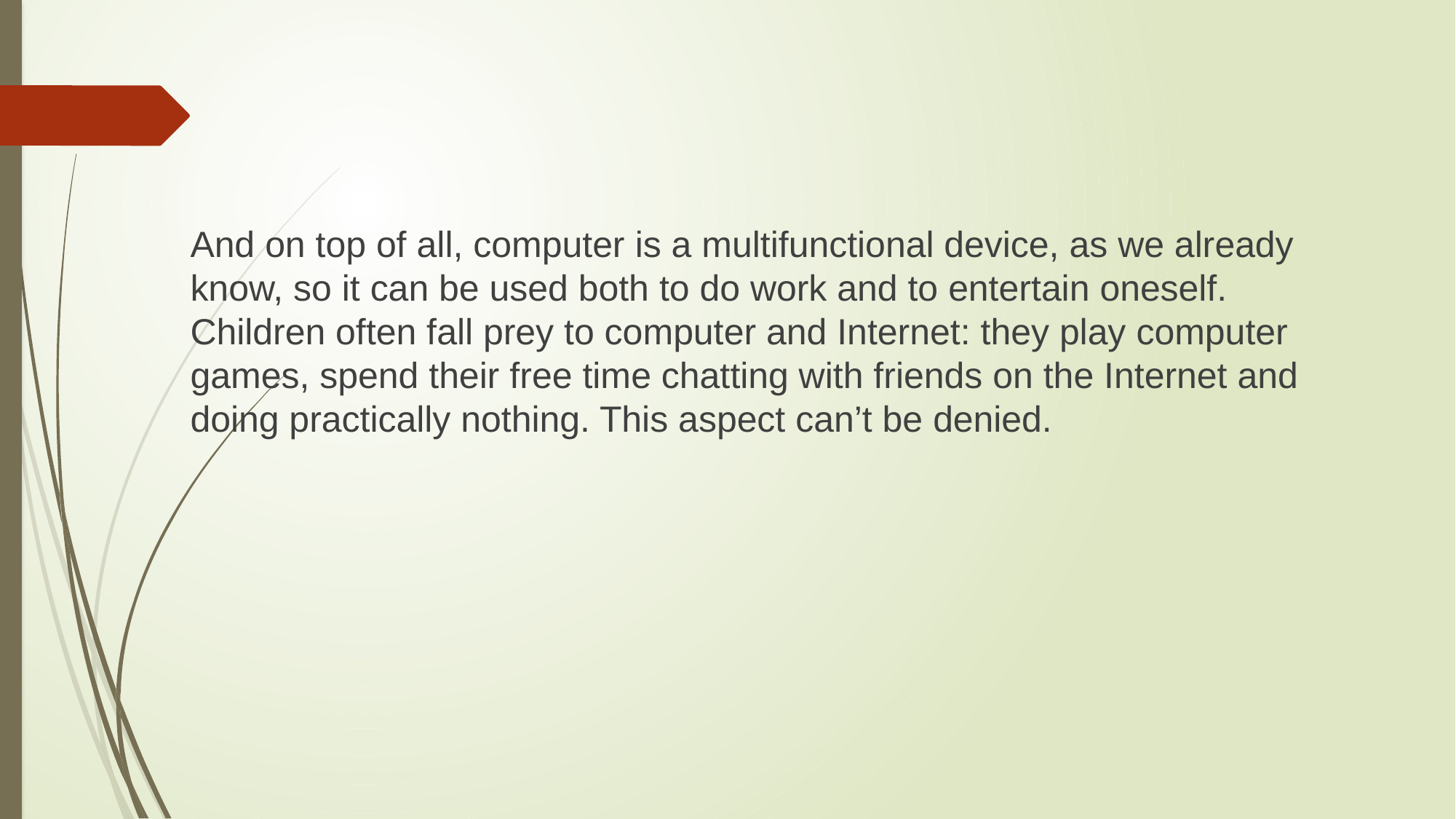

And on top of all, computer is a multifunctional device, as we already know, so it can be used both to do work and to entertain oneself. Children often fall prey to computer and Internet: they play computer games, spend their free time chatting with friends on the Internet and doing practically nothing. This aspect can’t be denied.